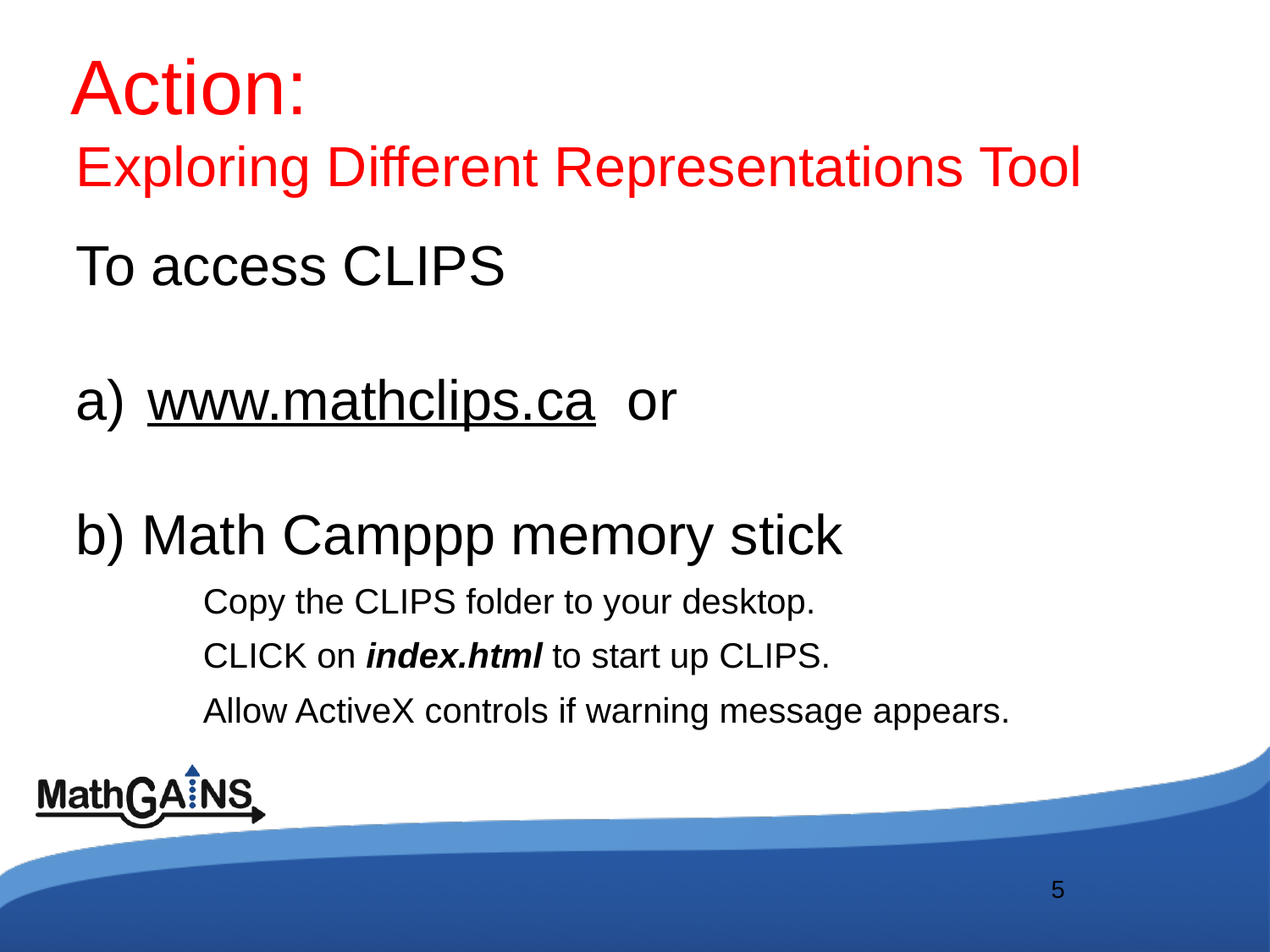

# Action: Exploring Different Representations Tool
To access CLIPS

www.mathclips.ca  or

b) Math Camppp memory stick
	Copy the CLIPS folder to your desktop.
	CLICK on index.html to start up CLIPS.
	Allow ActiveX controls if warning message appears.

5